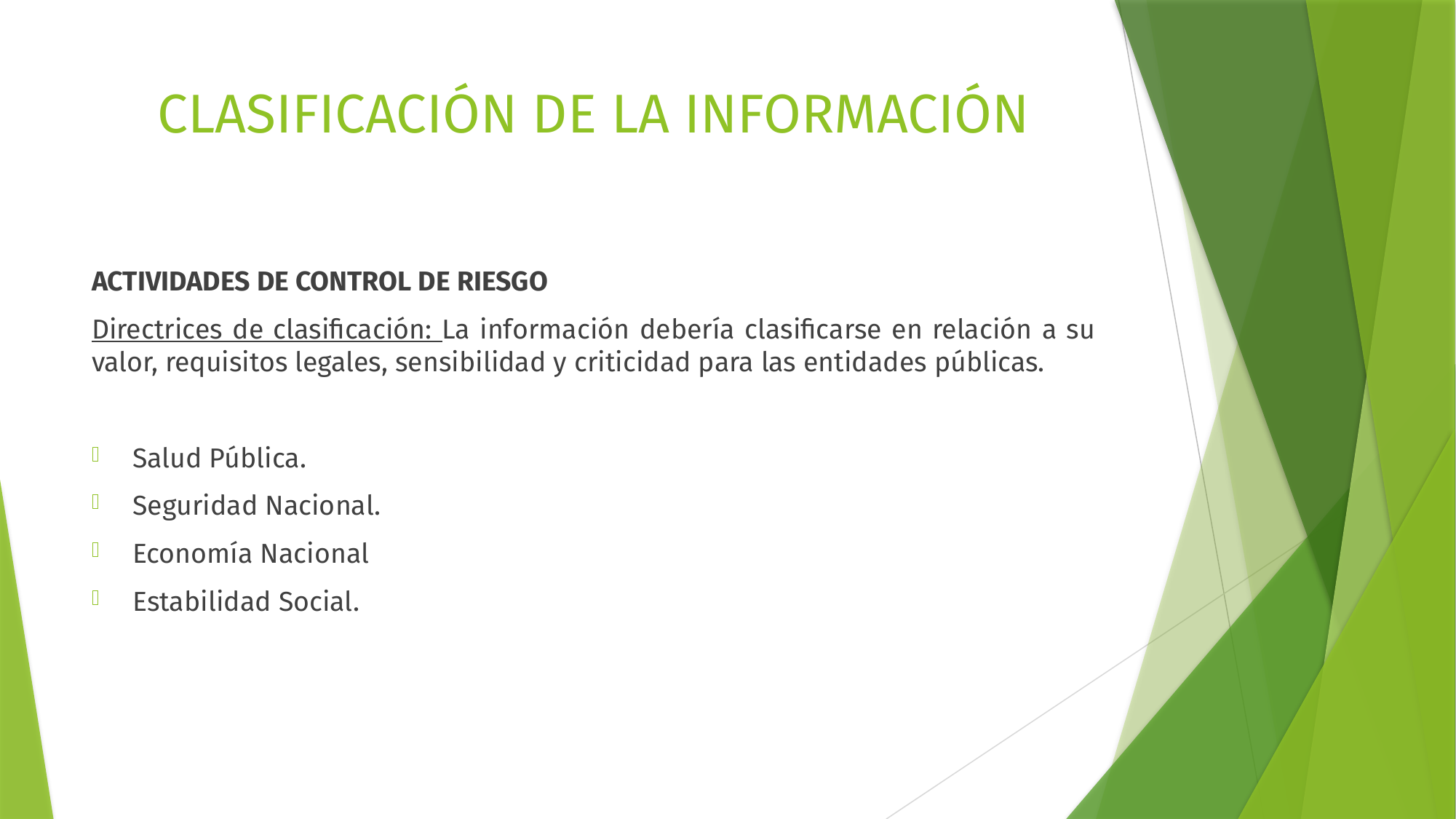

# CLASIFICACIÓN DE LA INFORMACIÓN
ACTIVIDADES DE CONTROL DE RIESGO
Directrices de clasificación: La información debería clasificarse en relación a su valor, requisitos legales, sensibilidad y criticidad para las entidades públicas.

Salud Pública.
Seguridad Nacional.
Economía Nacional
Estabilidad Social.